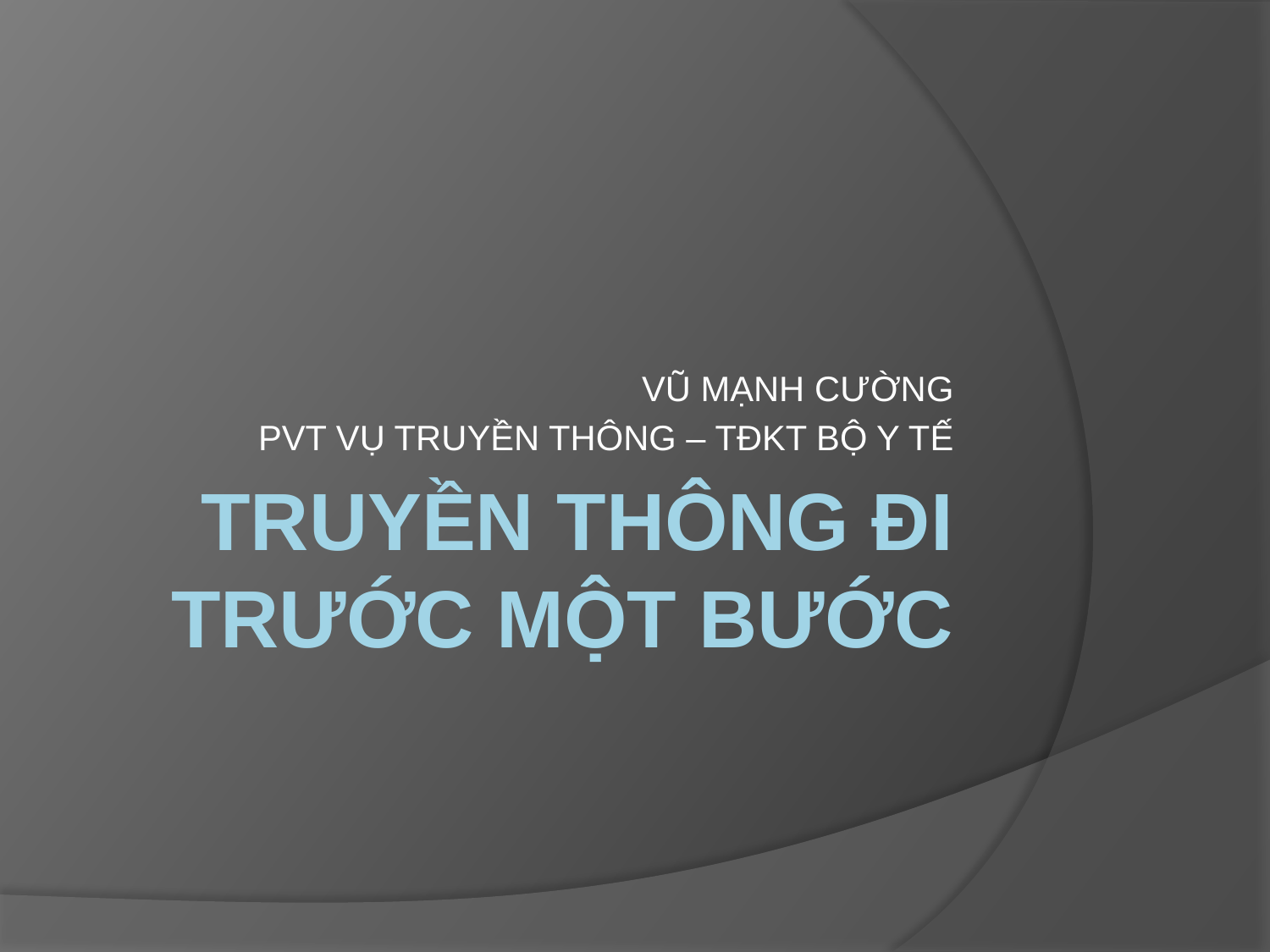

VŨ MẠNH CƯỜNG
PVT VỤ TRUYỀN THÔNG – TĐKT BỘ Y TẾ
# TRUYỀN THÔNG ĐI TRƯỚC MỘT BƯỚC